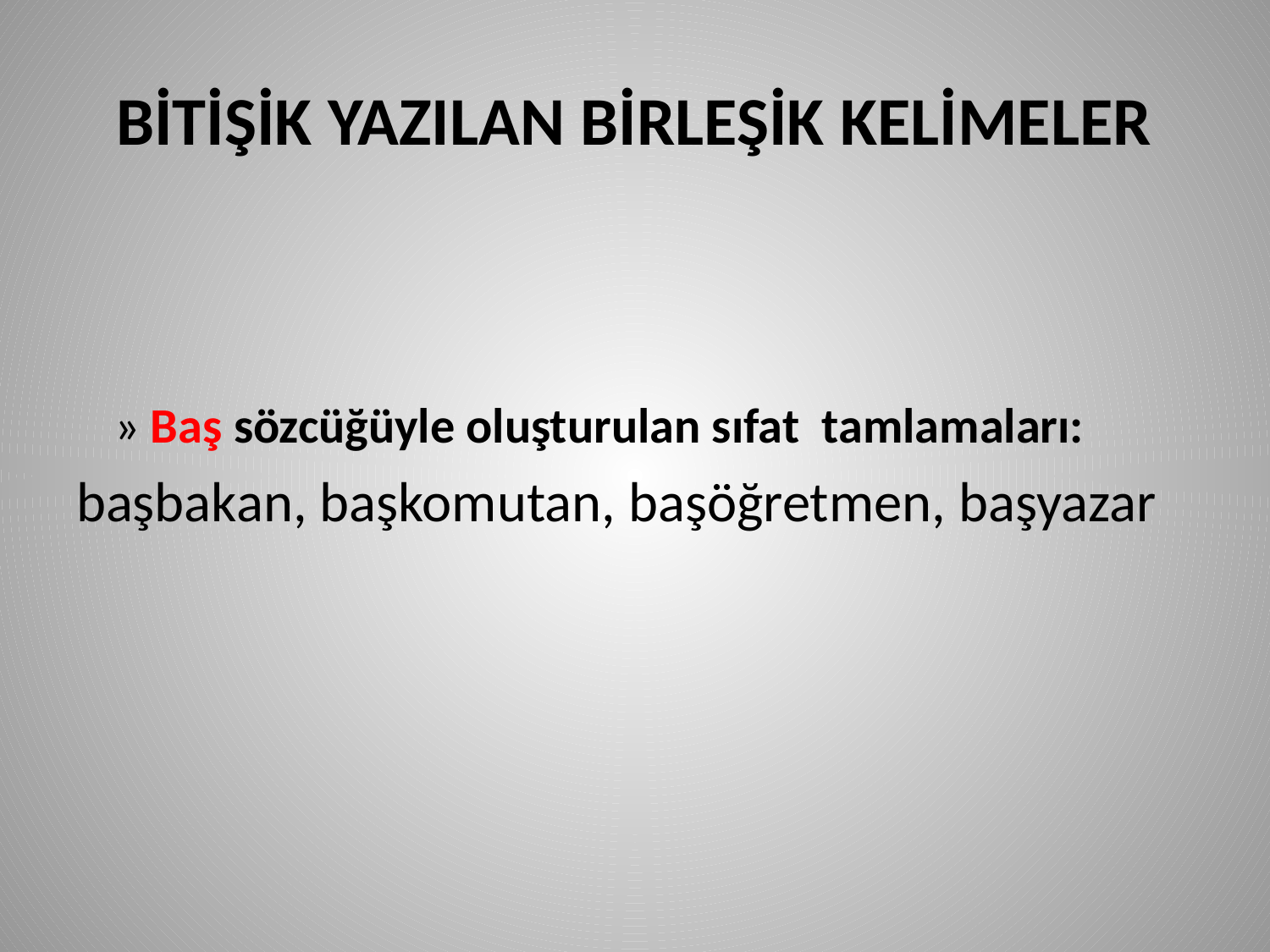

# BİTİŞİK YAZILAN BİRLEŞİK KELİMELER

   » Baş sözcüğüyle oluşturulan sıfat  tamlamaları:
başbakan, başkomutan, başöğretmen, başyazar